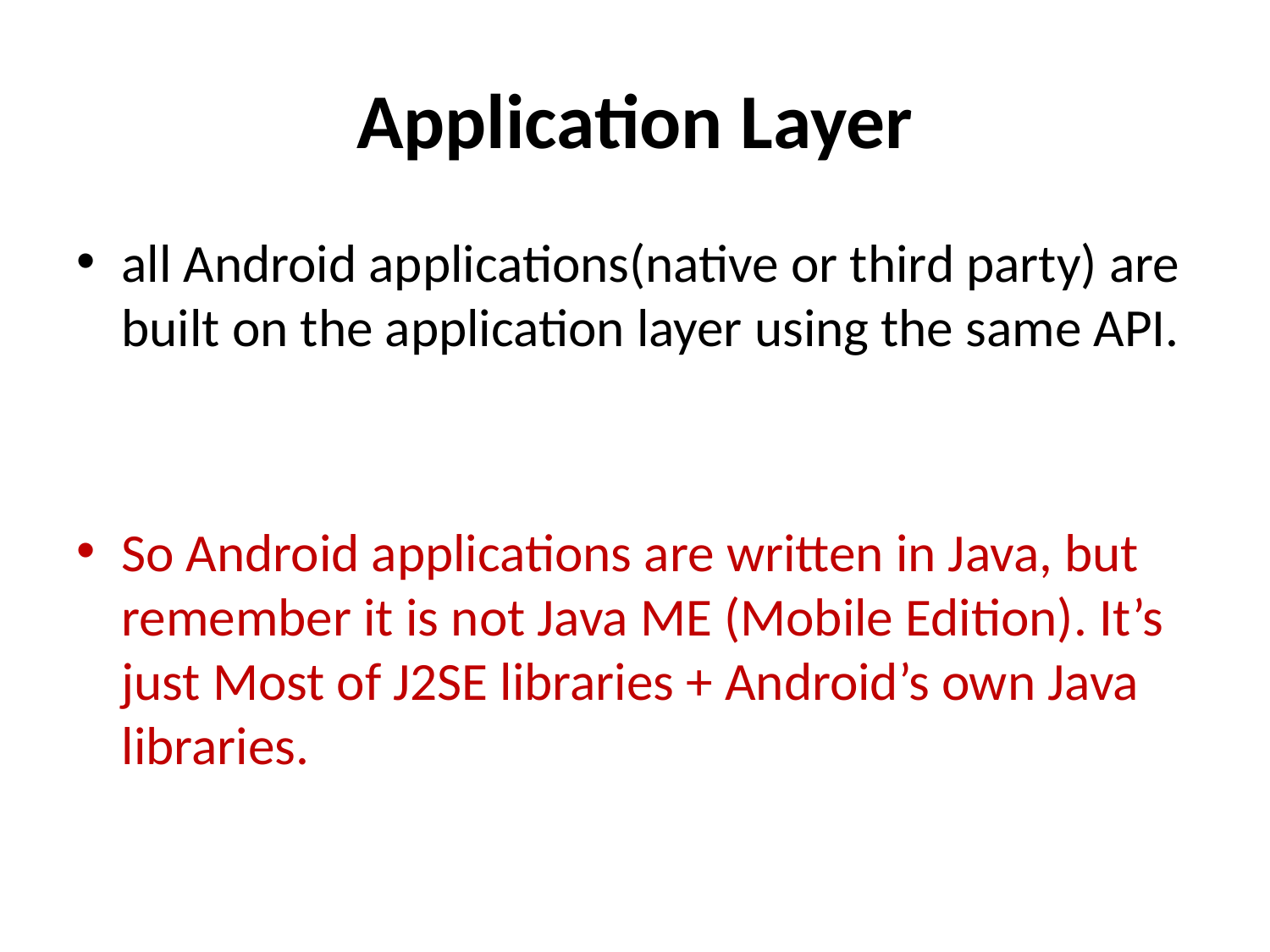

# Application Layer
all Android applications(native or third party) are built on the application layer using the same API.

So Android applications are written in Java, but remember it is not Java ME (Mobile Edition). It’s just Most of J2SE libraries + Android’s own Java libraries.